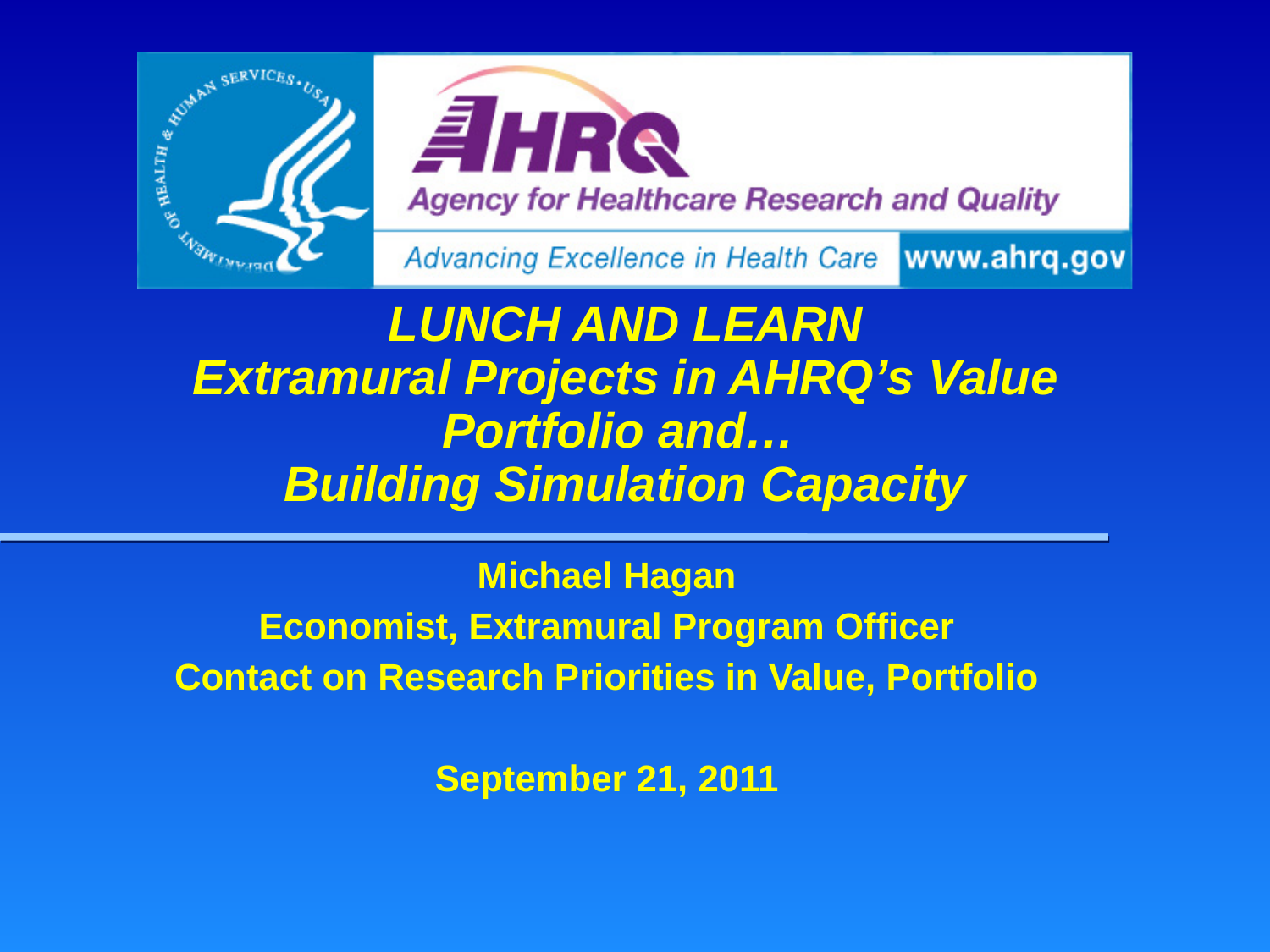

# LUNCH AND LEARN Extramural Projects in AHRQ’s Value Portfolio and… Building Simulation Capacity
Michael Hagan
Economist, Extramural Program Officer
Contact on Research Priorities in Value, Portfolio

September 21, 2011